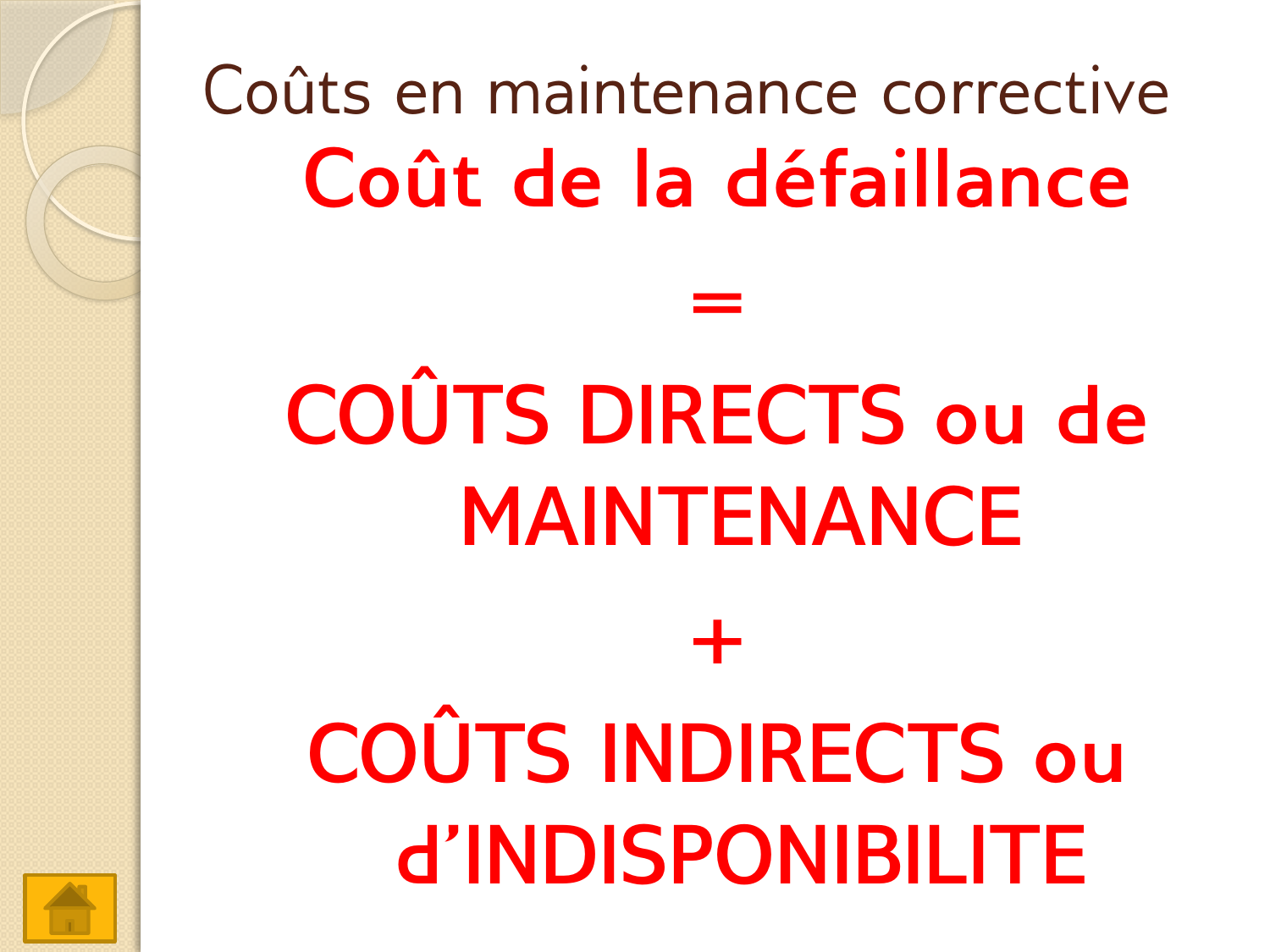

# Coûts en maintenance corrective
Coût de la défaillance
=
COÛTS DIRECTS ou de MAINTENANCE
+
COÛTS INDIRECTS ou d’INDISPONIBILITE